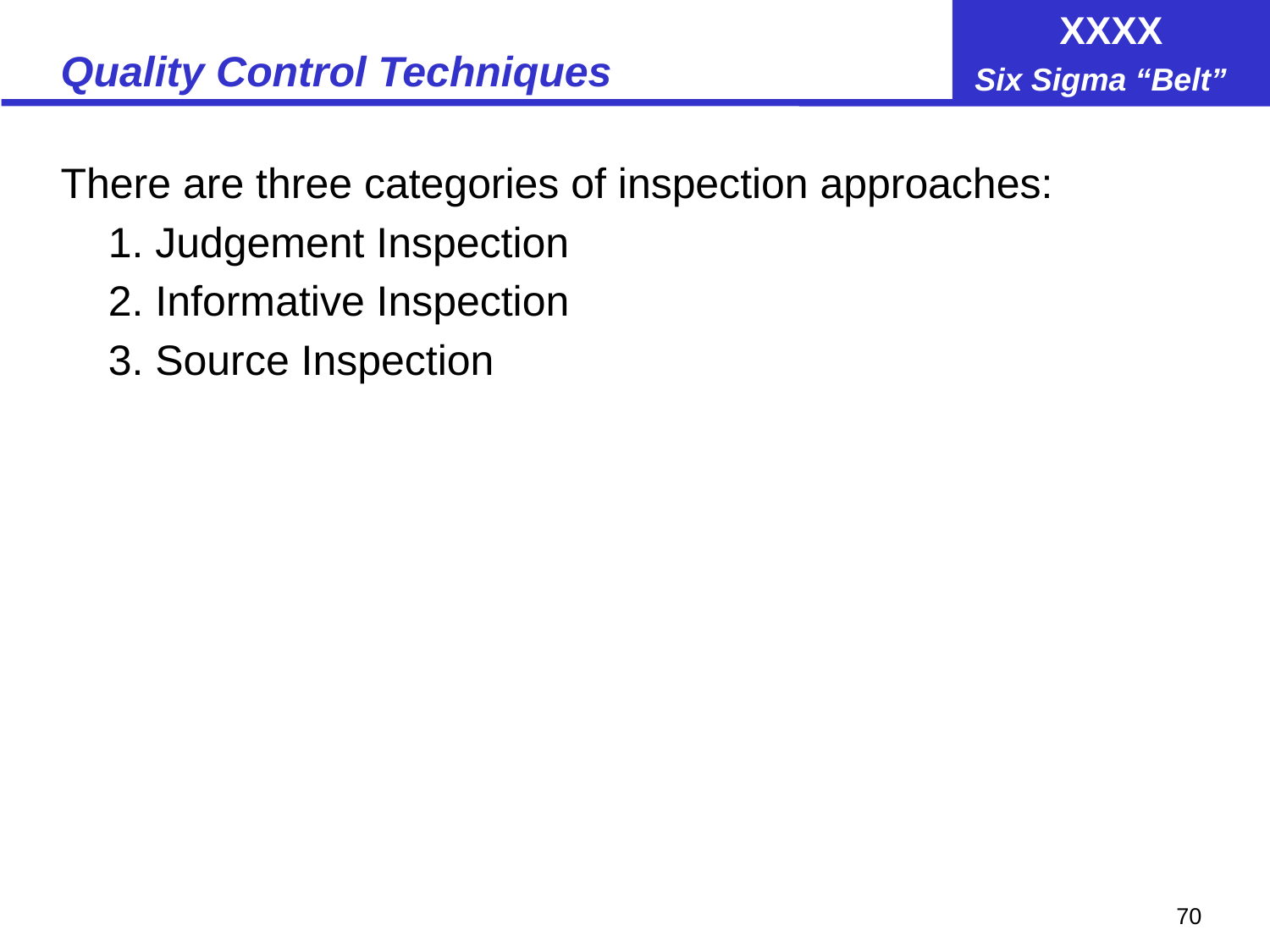

# Quality Control Techniques
There are three categories of inspection approaches:
	1. Judgement Inspection
	2. Informative Inspection
	3. Source Inspection